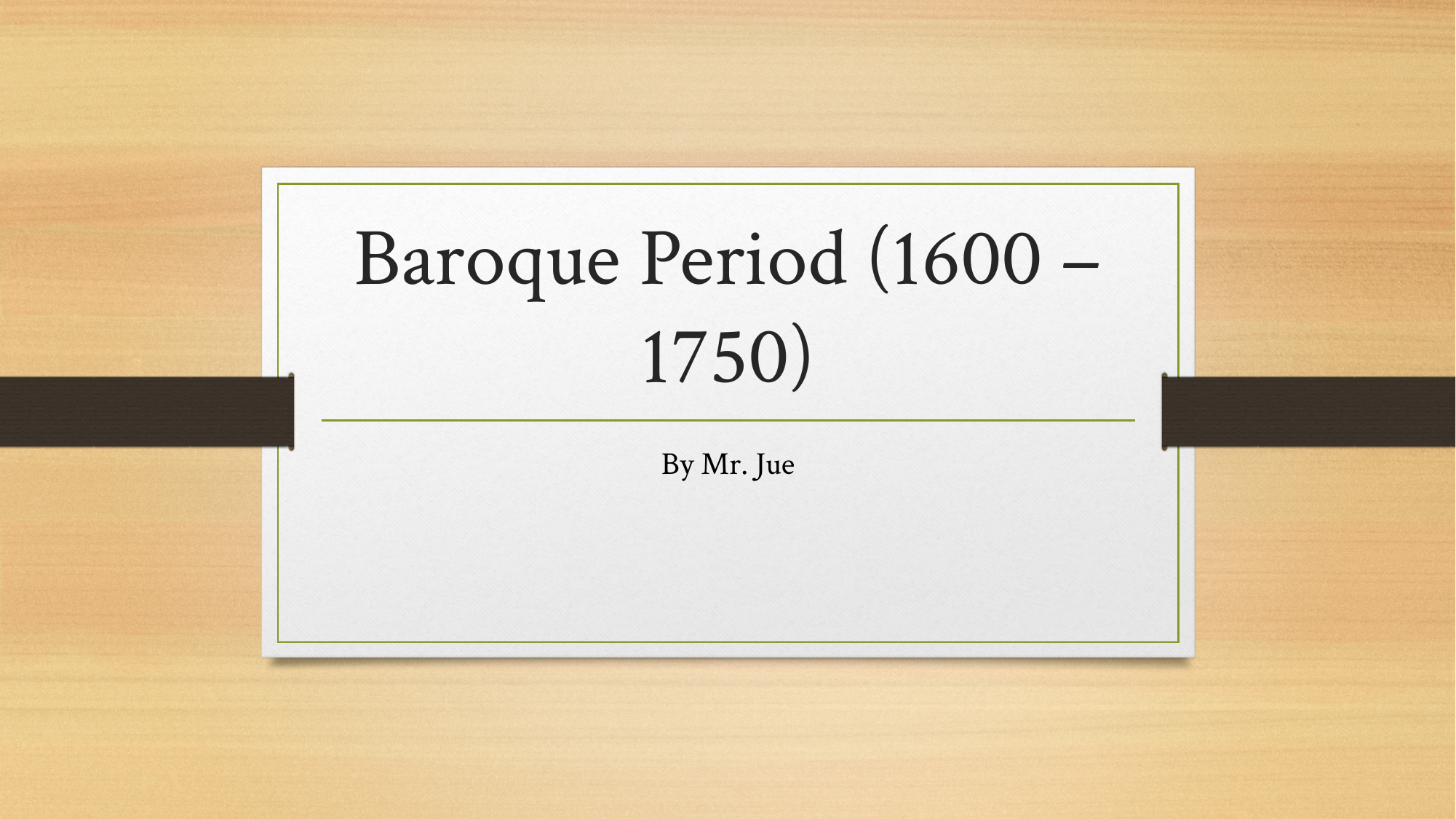

# Baroque Period (1600 – 1750)
By Mr. Jue